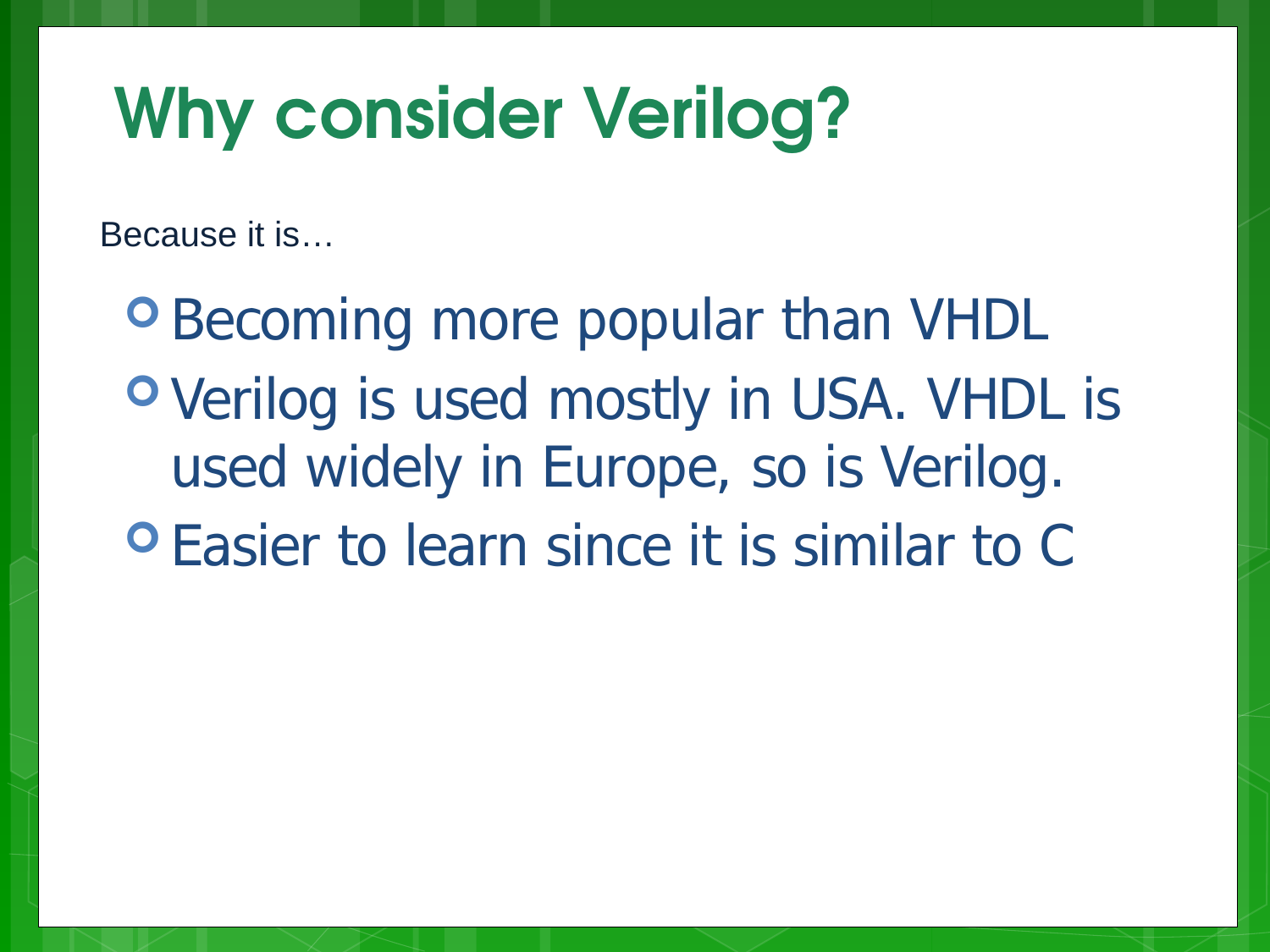

# Why consider Verilog?
Because it is…
Becoming more popular than VHDL
Verilog is used mostly in USA. VHDL is used widely in Europe, so is Verilog.
Easier to learn since it is similar to C